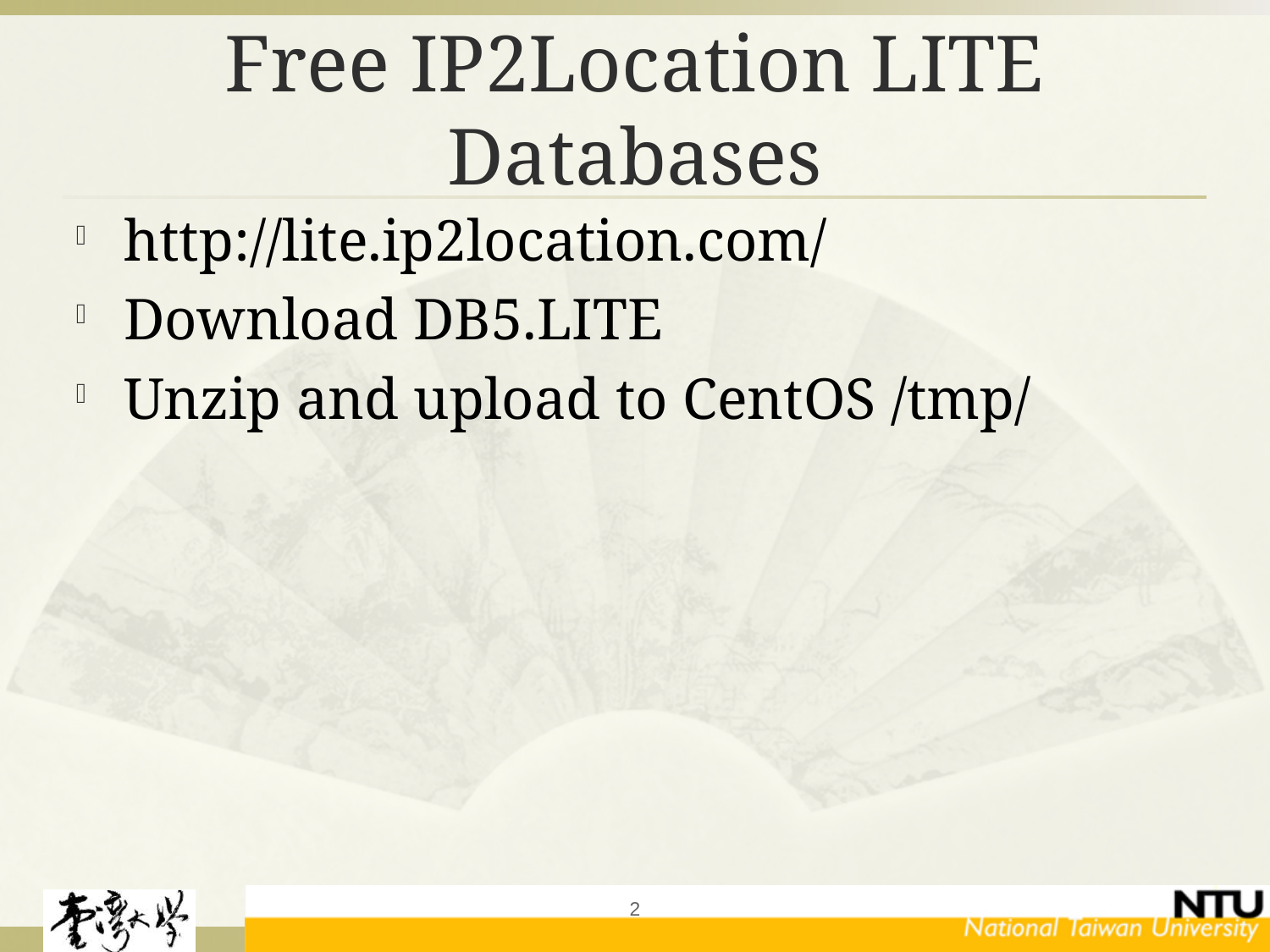

# Free IP2Location LITE Databases
http://lite.ip2location.com/
Download DB5.LITE
Unzip and upload to CentOS /tmp/
2